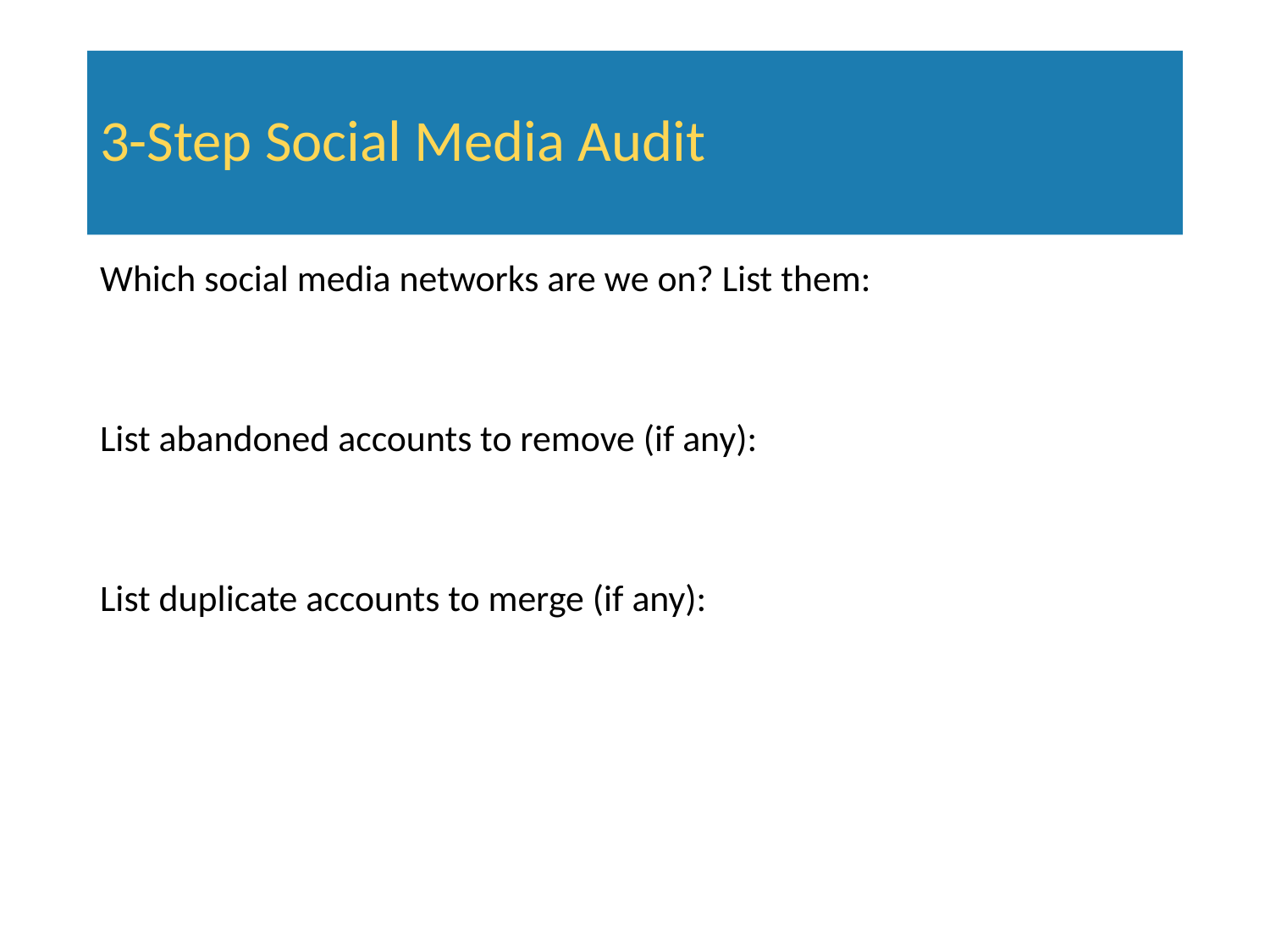

# 3-Step Social Media Audit
Which social media networks are we on? List them:

List abandoned accounts to remove (if any):

List duplicate accounts to merge (if any):